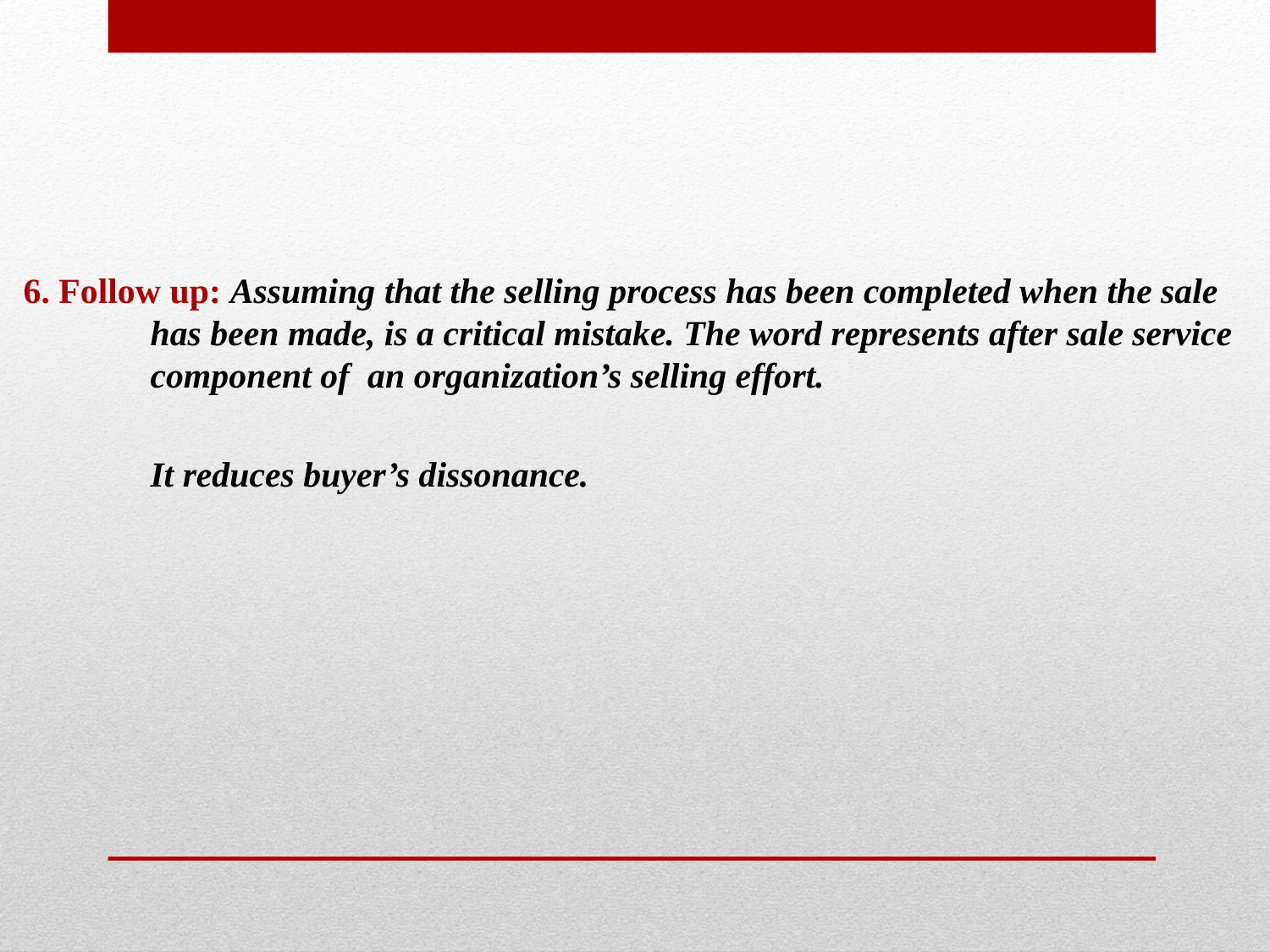

6. Follow up: Assuming that the selling process has been completed when the sale 	has been made, is a critical mistake. The word represents after sale service 	component of  an organization’s selling effort.

	It reduces buyer’s dissonance.